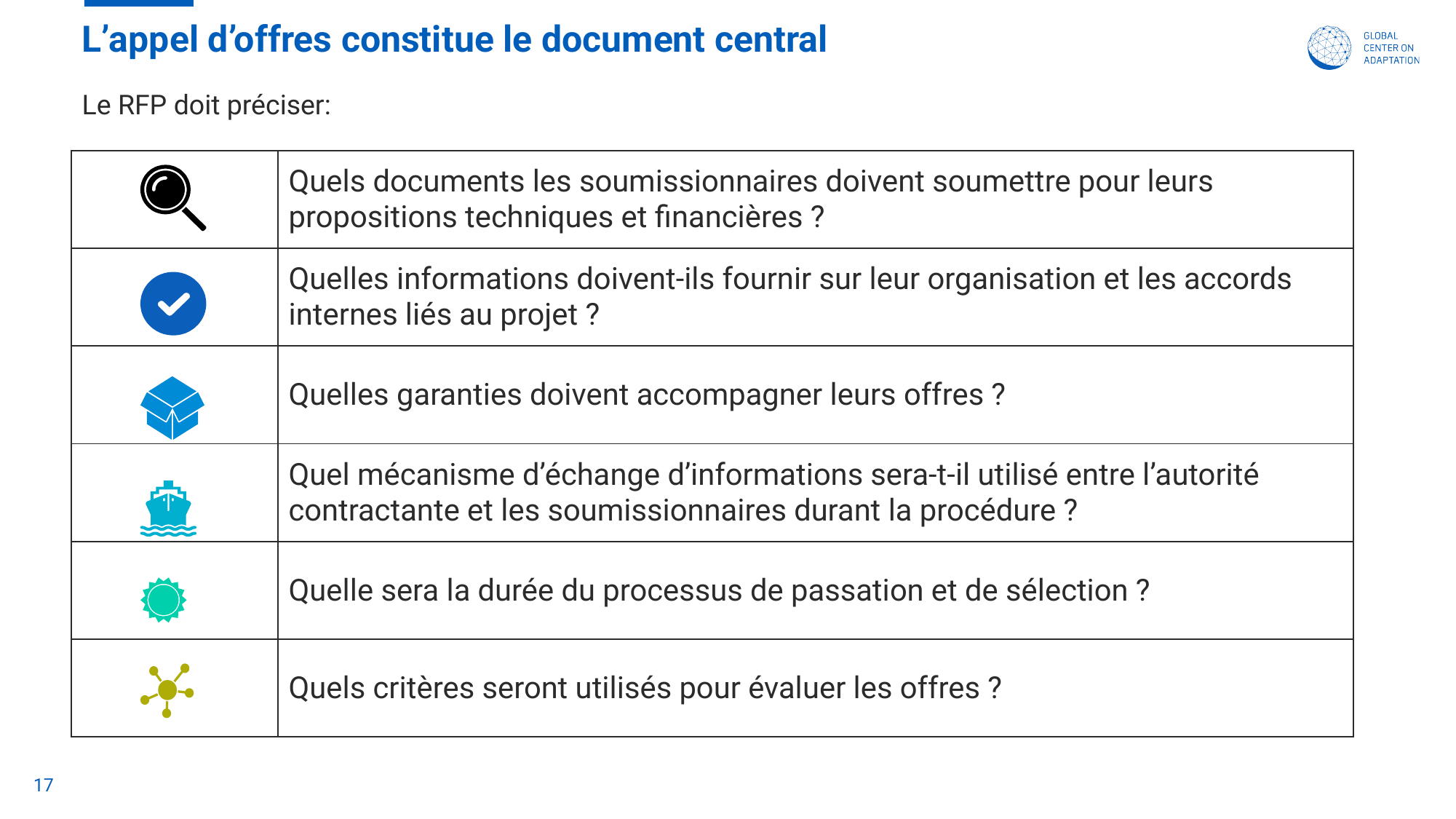

# L’appel d’offres constitue le document central
Le RFP doit préciser:
|  | Quels documents les soumissionnaires doivent soumettre pour leurs propositions techniques et financières ? |
| --- | --- |
|  | Quelles informations doivent-ils fournir sur leur organisation et les accords internes liés au projet ? |
|  | Quelles garanties doivent accompagner leurs offres ? |
|  | Quel mécanisme d’échange d’informations sera-t-il utilisé entre l’autorité contractante et les soumissionnaires durant la procédure ? |
|  | Quelle sera la durée du processus de passation et de sélection ? |
|  | Quels critères seront utilisés pour évaluer les offres ? |